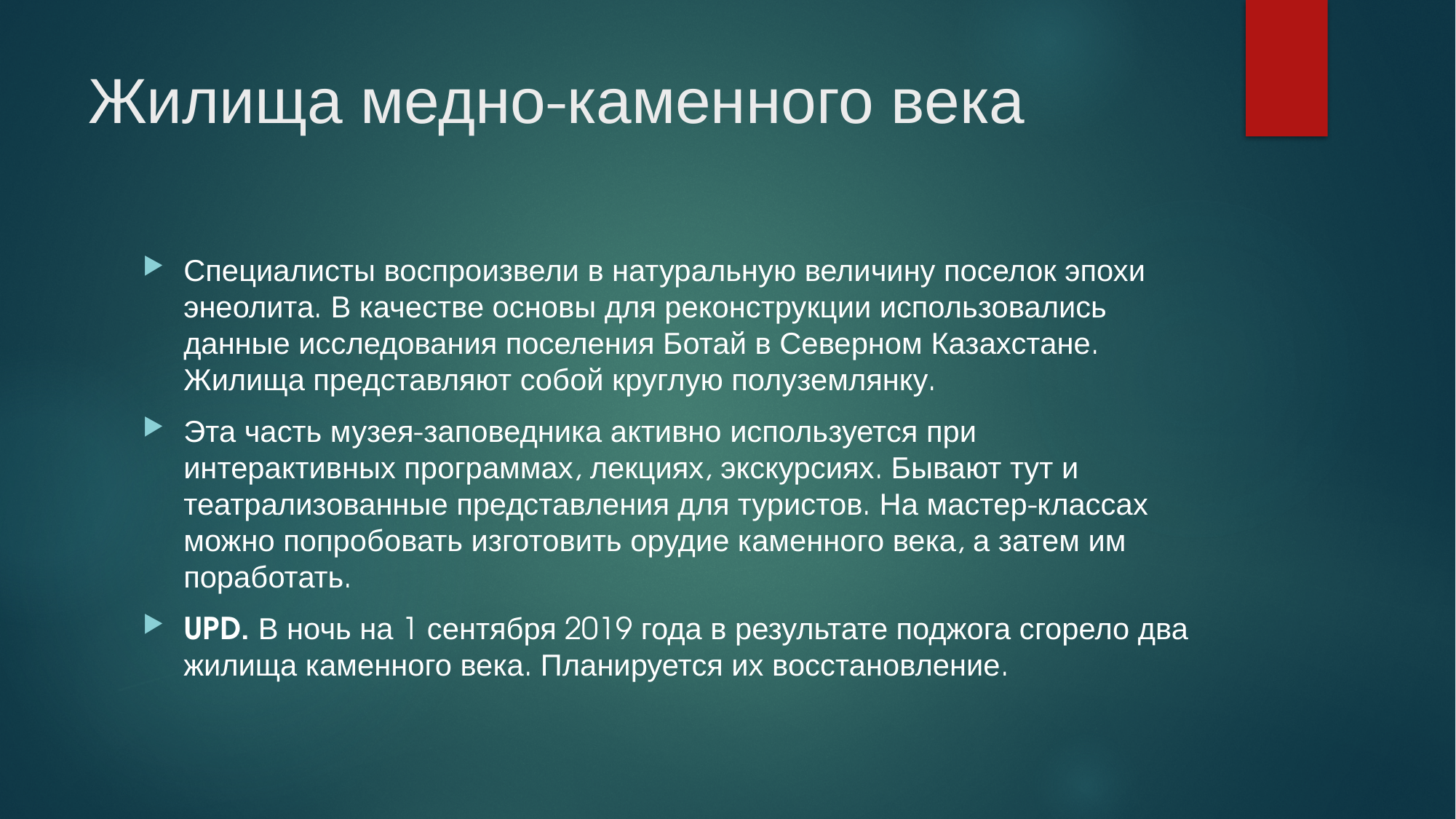

# Жилища медно-каменного века
Специалисты воспроизвели в натуральную величину поселок эпохи энеолита. В качестве основы для реконструкции использовались данные исследования поселения Ботай в Северном Казахстане. Жилища представляют собой круглую полуземлянку.
Эта часть музея-заповедника активно используется при интерактивных программах, лекциях, экскурсиях. Бывают тут и театрализованные представления для туристов. На мастер-классах можно попробовать изготовить орудие каменного века, а затем им поработать.
UPD. В ночь на 1 сентября 2019 года в результате поджога сгорело два жилища каменного века. Планируется их восстановление.